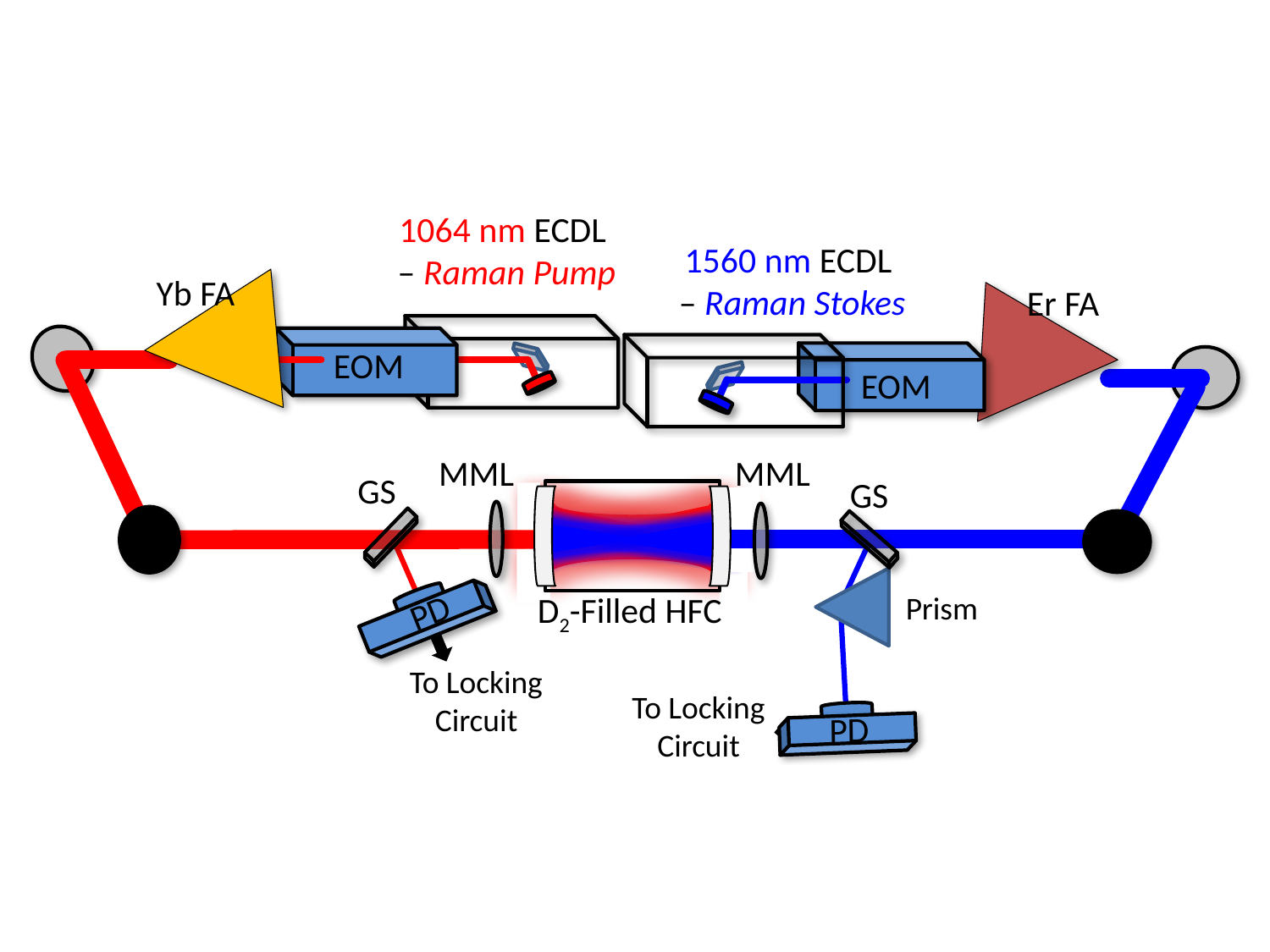

1064 nm ECDL
 – Raman Pump
1560 nm ECDL
 – Raman Stokes
Yb FA
Er FA

EOM

EOM

MML
MML
GS

GS

D2-Filled HFC
Prism
PD

To Locking Circuit
To Locking Circuit
PD